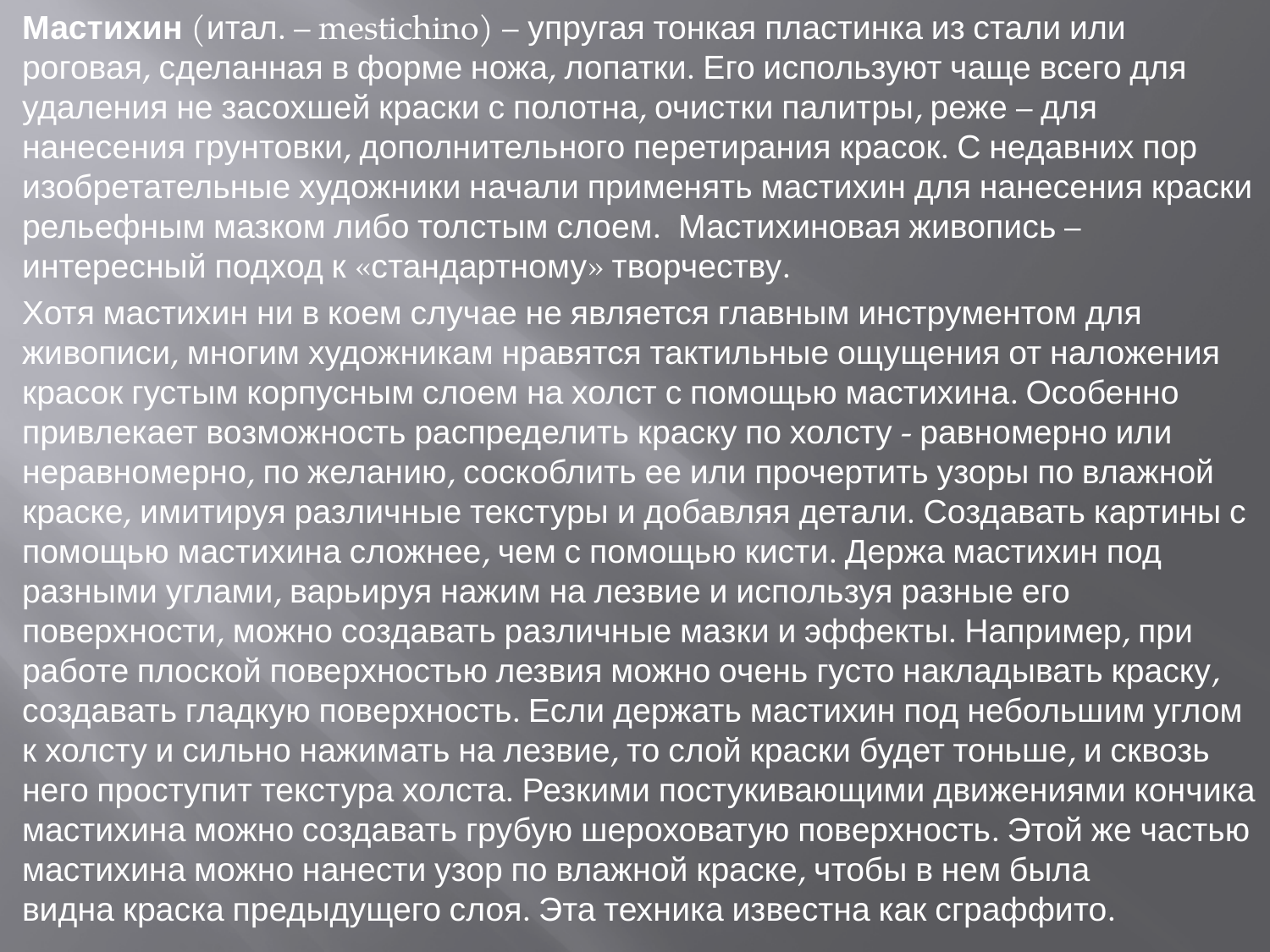

Мастихин (итал. – mestichino) – упругая тонкая пластинка из стали или роговая, сделанная в форме ножа, лопатки. Его используют чаще всего для удаления не засохшей краски с полотна, очистки палитры, реже – для нанесения грунтовки, дополнительного перетирания красок. С недавних пор изобретательные художники начали применять мастихин для нанесения краски рельефным мазком либо толстым слоем.  Мастихиновая живопись – интересный подход к «стандартному» творчеству.
Хотя мастихин ни в коем случае не является главным инструментом для живописи, многим художникам нравятся тактильные ощущения от наложения красок густым корпусным слоем на холст с помощью мастихина. Особенно привлекает возможность распределить краску по холсту - равномерно или неравномерно, по желанию, соскоблить ее или прочертить узоры по влажной краске, имитируя различные текстуры и добавляя детали. Создавать картины с помощью мастихина сложнее, чем с помощью кисти. Держа мастихин под разными углами, варьируя нажим на лезвие и используя разные его поверхности, можно создавать различные мазки и эффекты. Например, при работе плоской поверхностью лезвия можно очень густо накладывать краску, создавать гладкую поверхность. Если держать мастихин под небольшим углом к холсту и сильно нажимать на лезвие, то слой краски будет тоньше, и сквозь него проступит текстура холста. Резкими постукивающими движениями кончика мастихина можно создавать грубую шероховатую поверхность. Этой же частью мастихина можно нанести узор по влажной краске, чтобы в нем была видна краска предыдущего слоя. Эта техника известна как сграффито.